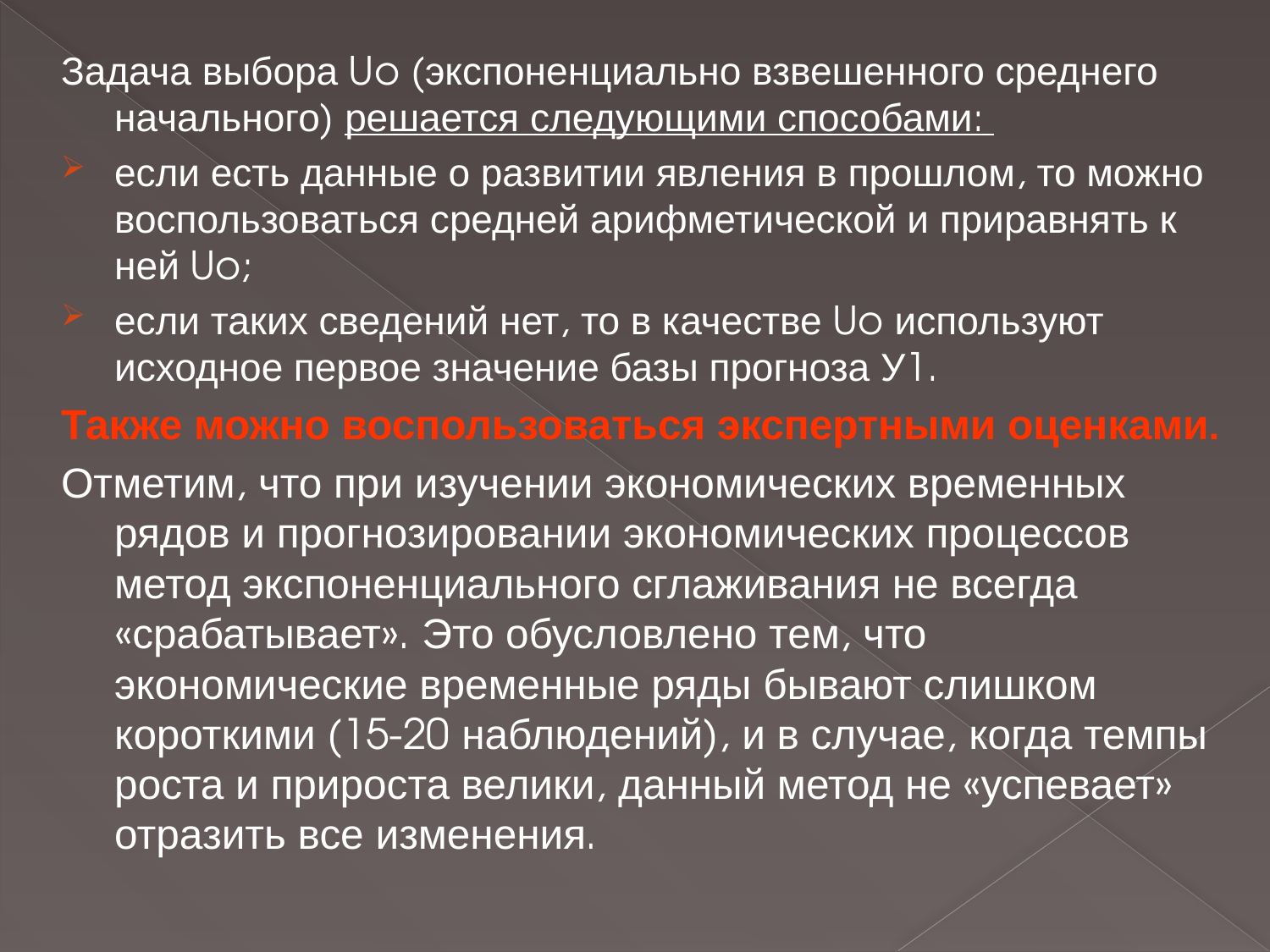

Задача выбора Uo (экспоненциально взвешенного среднего начального) решается следующими способами:
если есть данные о развитии явления в прошлом, то можно воспользоваться средней арифметической и приравнять к ней Uo;
если таких сведений нет, то в качестве Uo используют исходное первое значение базы прогноза У1.
Также можно воспользоваться экспертными оценками.
Отметим, что при изучении экономических временных рядов и прогнозировании экономических процессов метод экспоненциального сглаживания не всегда «срабатывает». Это обусловлено тем, что экономические временные ряды бывают слишком короткими (15-20 наблюдений), и в случае, когда темпы роста и прироста велики, данный метод не «успевает» отразить все изменения.